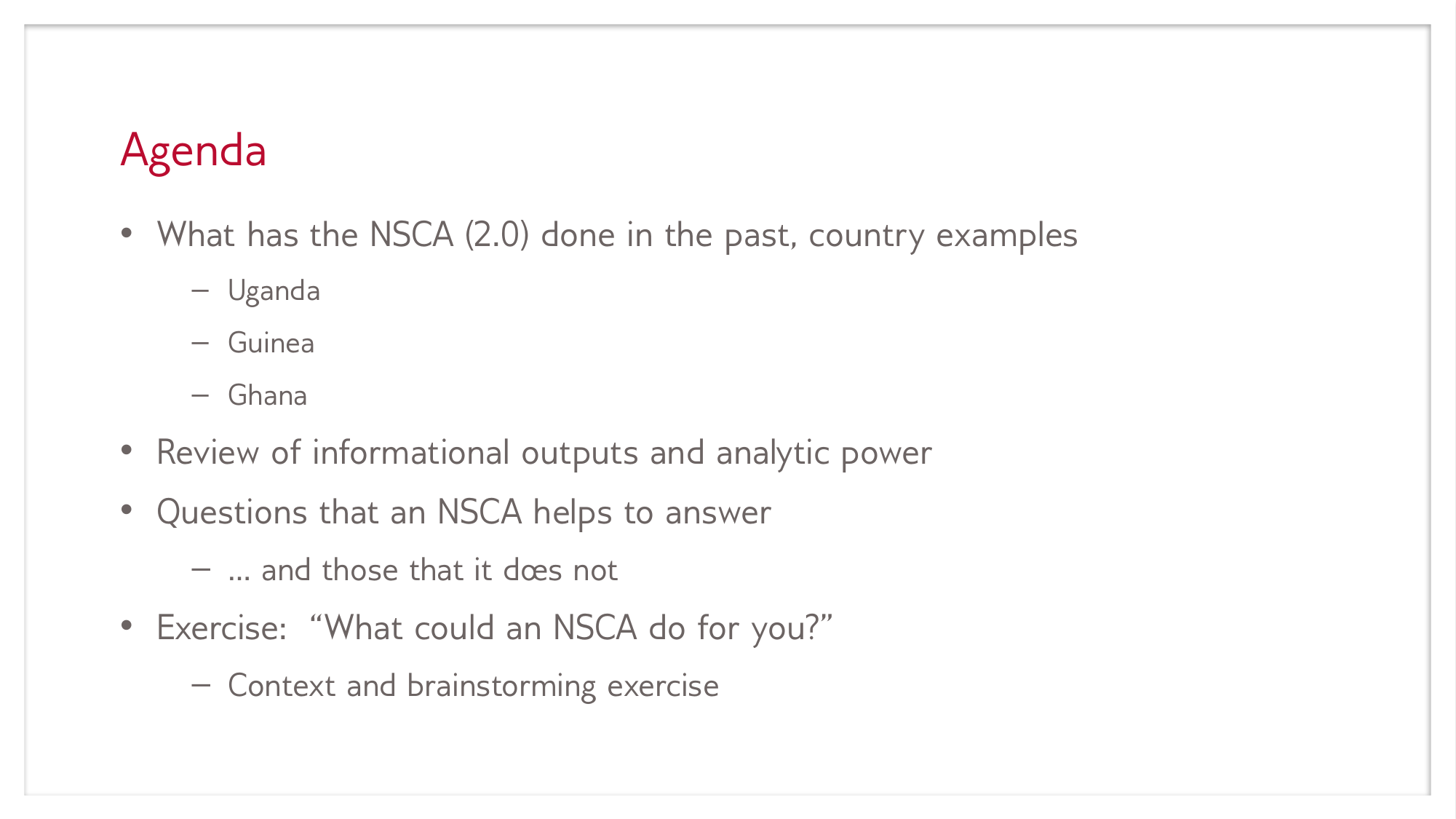

# Agenda
What has the NSCA (2.0) done in the past, country examples
Uganda
Guinea
Ghana
Review of informational outputs and analytic power
Questions that an NSCA helps to answer
… and those that it does not
Exercise:  “What could an NSCA do for you?”
Context and brainstorming exercise